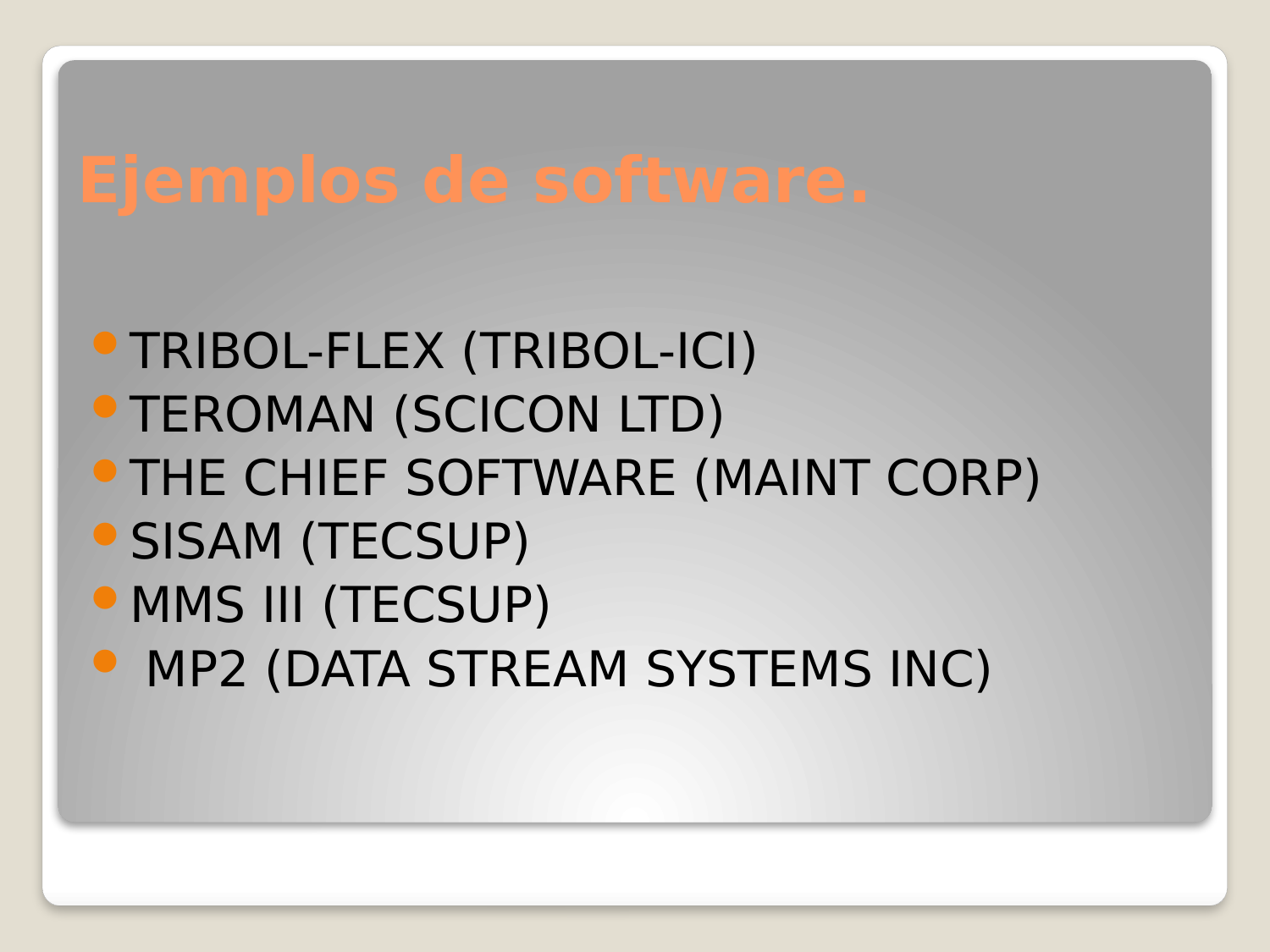

# Ejemplos de software.
TRIBOL-FLEX (TRIBOL-ICI)
TEROMAN (SCICON LTD)
THE CHIEF SOFTWARE (MAINT CORP)
SISAM (TECSUP)
MMS III (TECSUP)
 MP2 (DATA STREAM SYSTEMS INC)